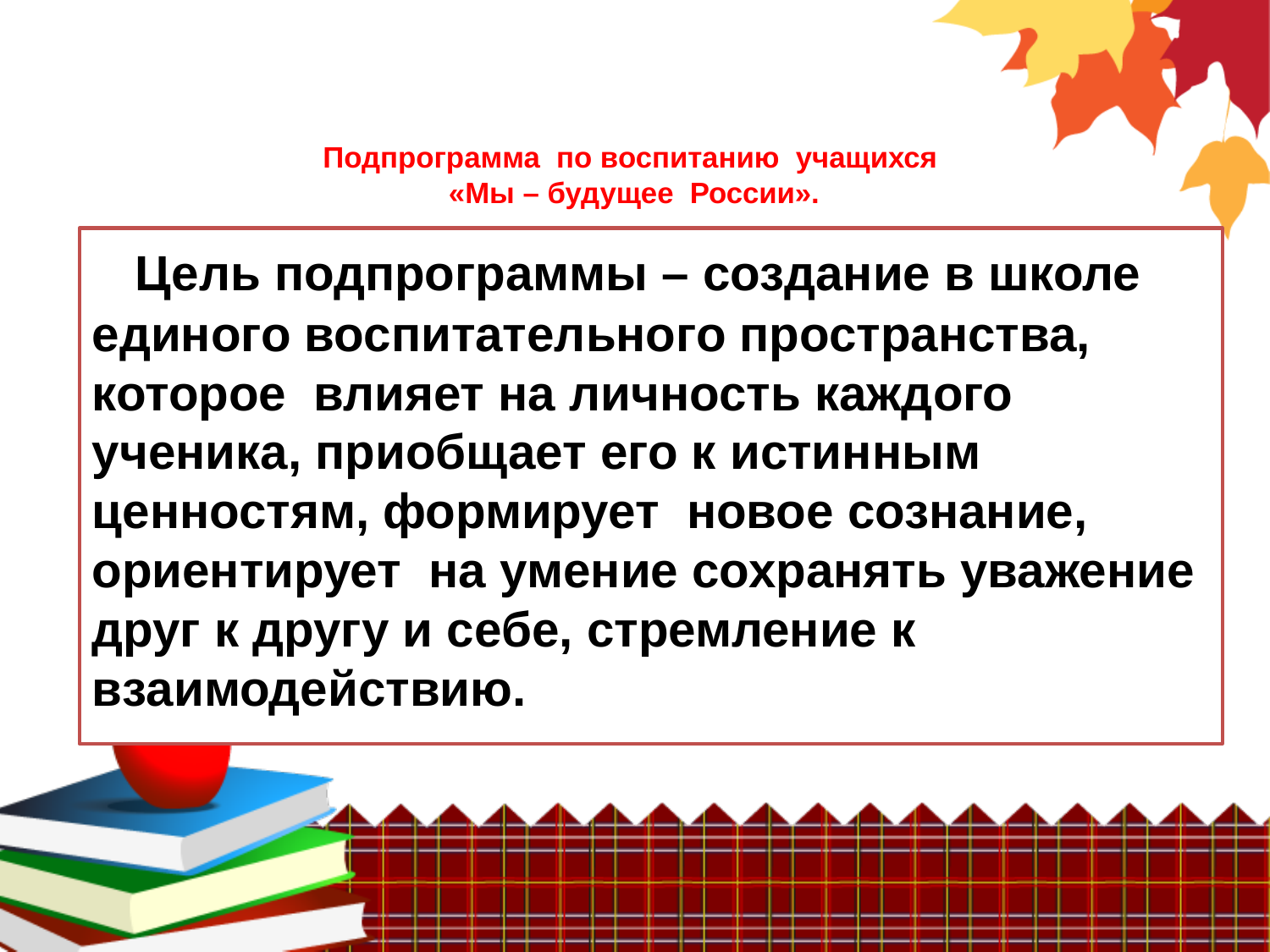

# Подпрограмма  по воспитанию  учащихся «Мы – будущее  России».
   Цель подпрограммы – создание в школе единого воспитательного пространства, которое  влияет на личность каждого ученика, приобщает его к истинным ценностям, формирует  новое сознание, ориентирует  на умение сохранять уважение друг к другу и себе, стремление к взаимодействию.